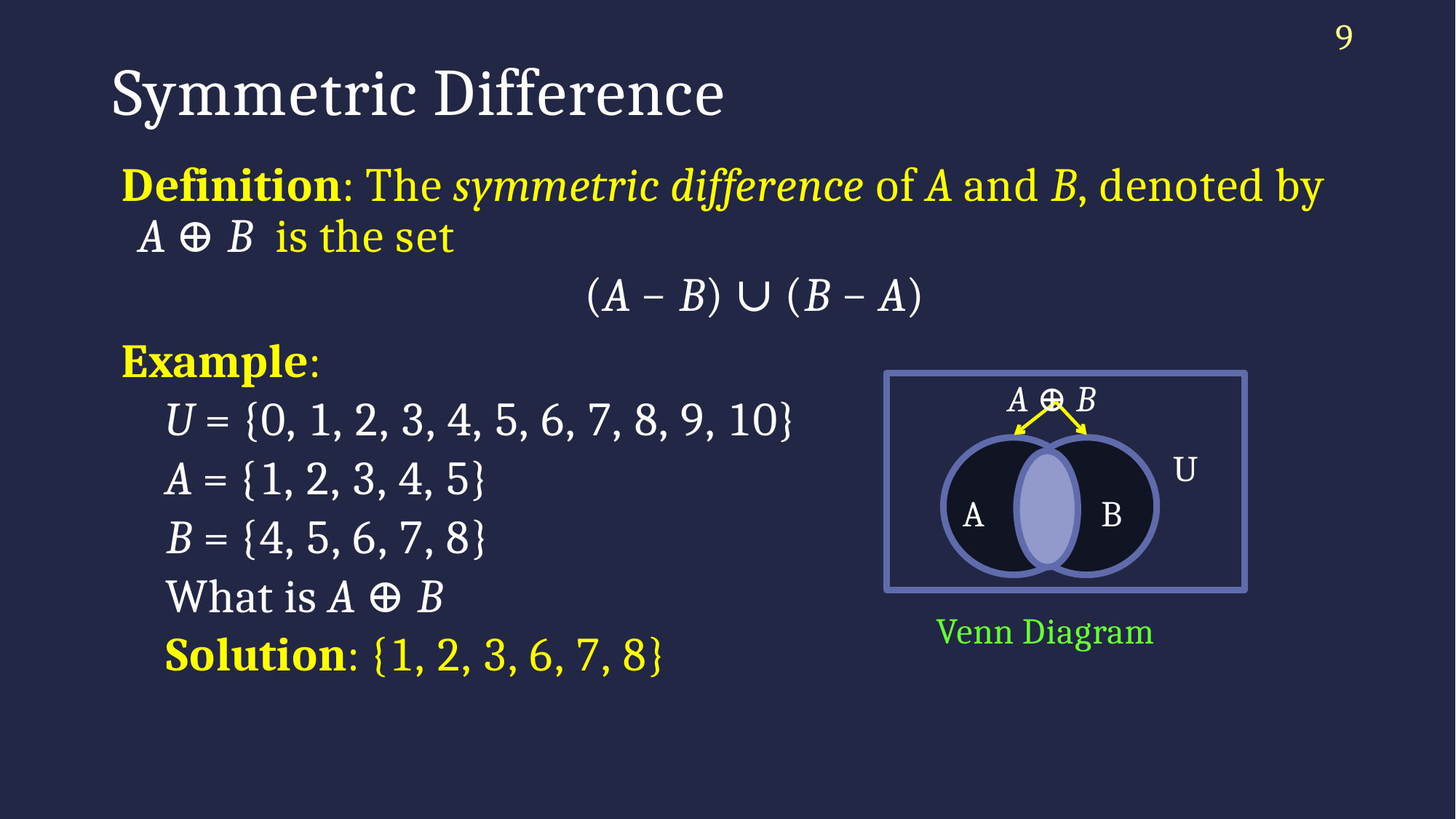

9
# Symmetric Difference
 Definition: The symmetric difference of A and B, denoted by
	A ⊕ B  is the set
(A − B) ∪ (B − A)
 Example:
U = {0, 1, 2, 3, 4, 5, 6, 7, 8, 9, 10}
A = {1, 2, 3, 4, 5}
B = {4, 5, 6, 7, 8}
What is A ⊕ B
Solution: {1, 2, 3, 6, 7, 8}
A ⊕ B

U

A
B
Venn Diagram